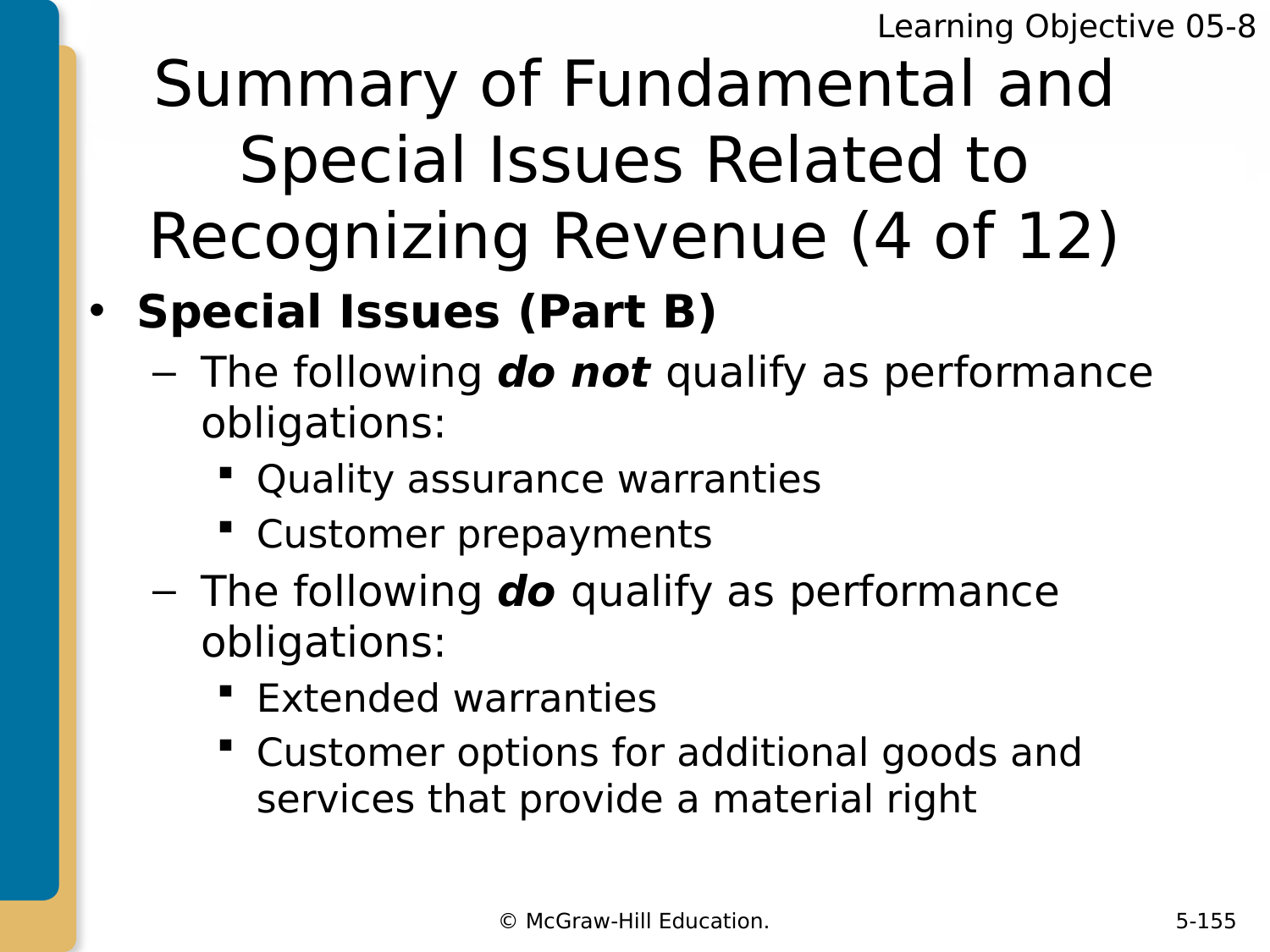

Learning Objective 05-8
# Summary of Fundamental and Special Issues Related to Recognizing Revenue (4 of 12)
Special Issues (Part B)
The following do not qualify as performance obligations:
Quality assurance warranties
Customer prepayments
The following do qualify as performance obligations:
Extended warranties
Customer options for additional goods and services that provide a material right